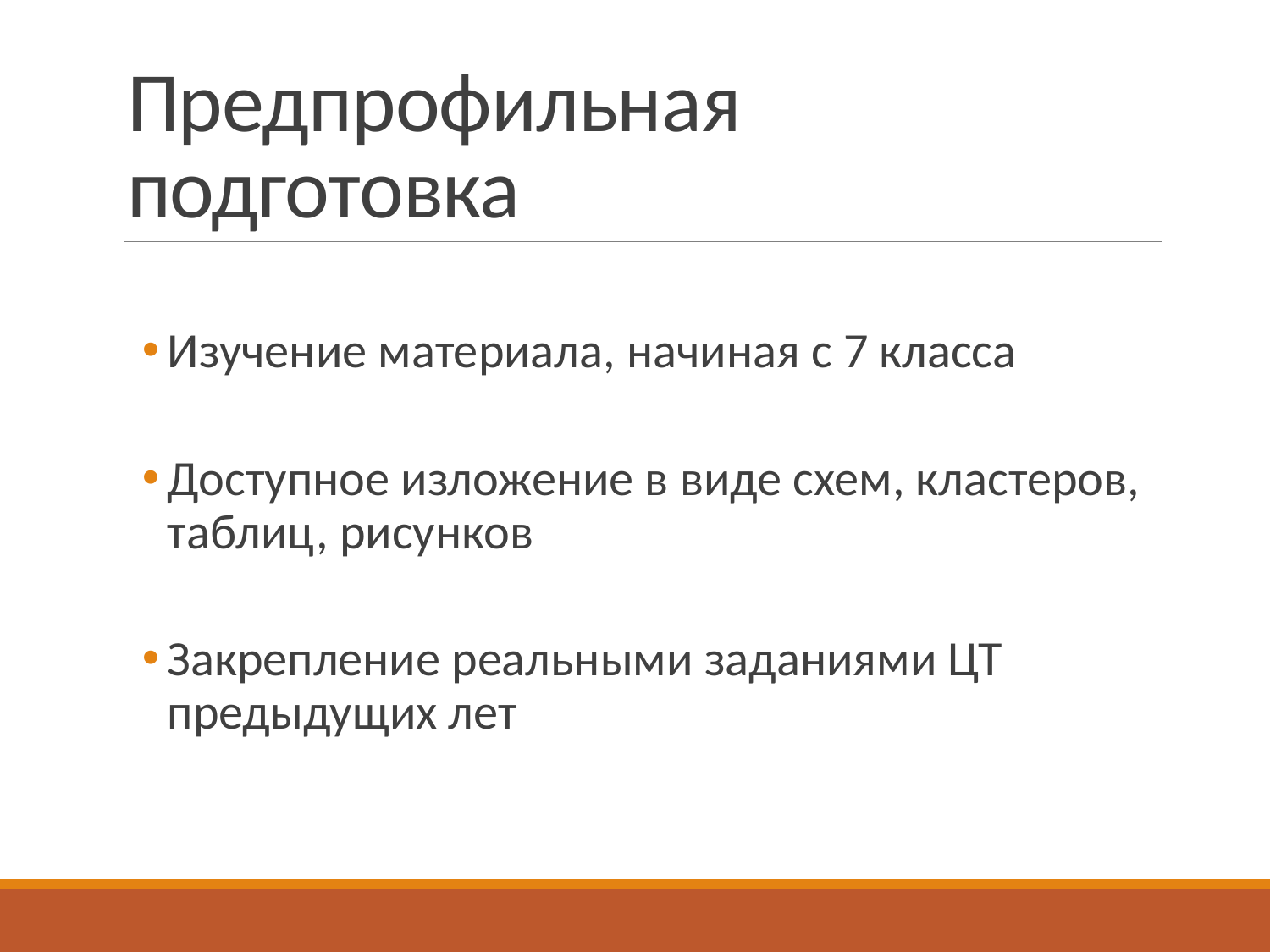

# Предпрофильная подготовка

Изучение материала, начиная с 7 класса

Доступное изложение в виде схем, кластеров, таблиц, рисунков

Закрепление реальными заданиями ЦТ предыдущих лет